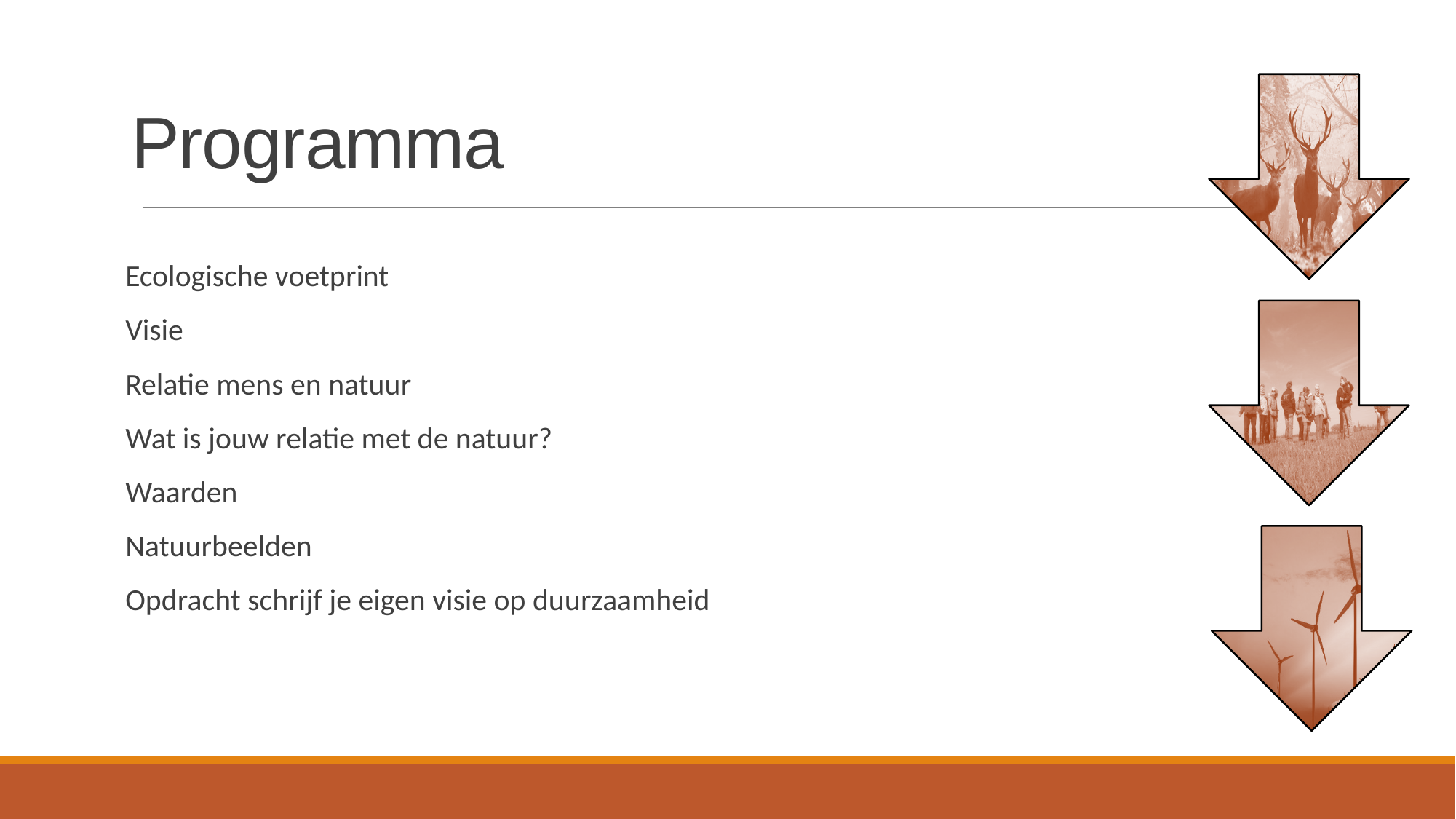

# Programma

Ecologische voetprint
Visie
Relatie mens en natuur
Wat is jouw relatie met de natuur?
Waarden
Natuurbeelden
Opdracht schrijf je eigen visie op duurzaamheid